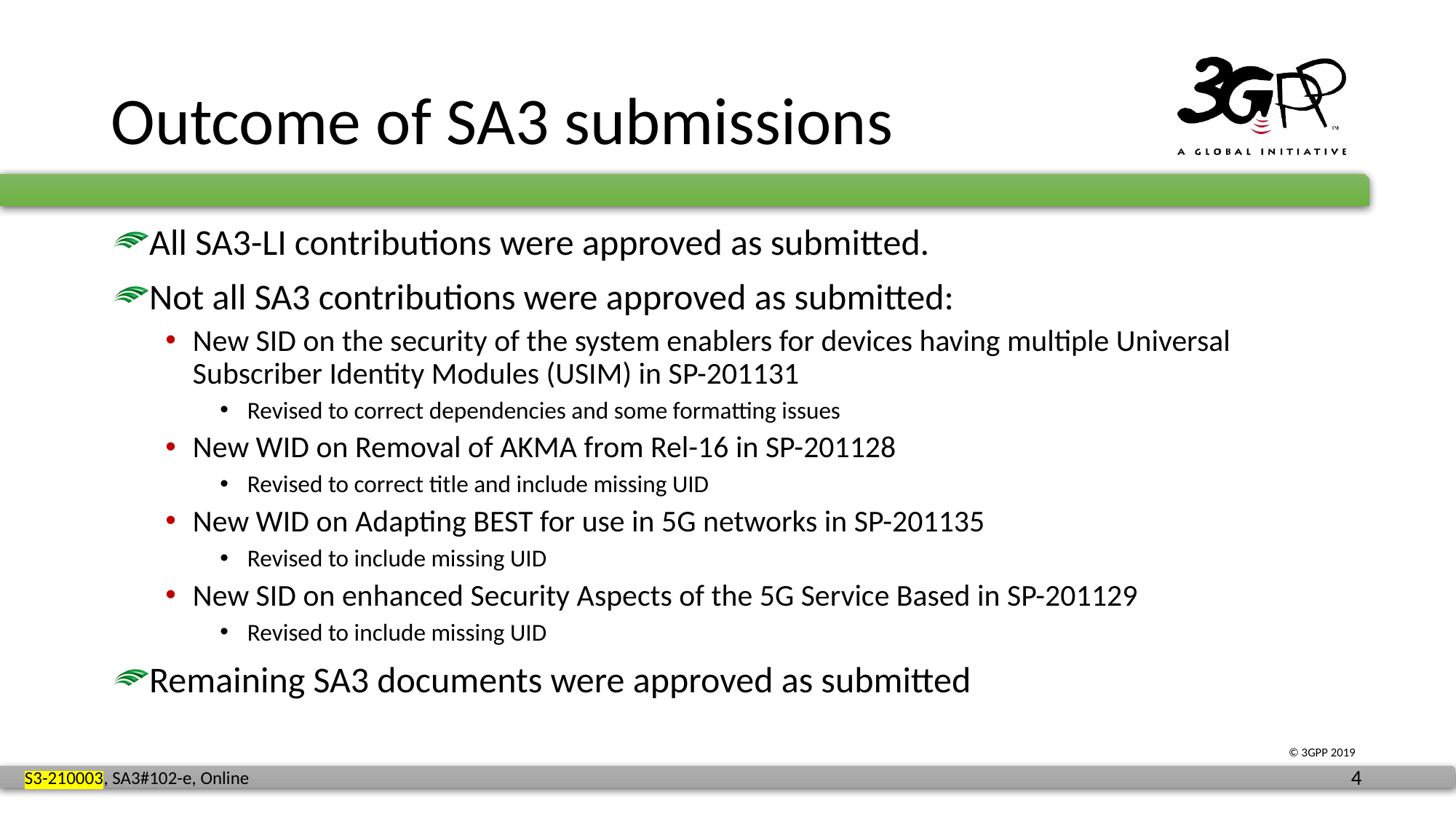

# Outcome of SA3 submissions
All SA3-LI contributions were approved as submitted.
Not all SA3 contributions were approved as submitted:
New SID on the security of the system enablers for devices having multiple Universal Subscriber Identity Modules (USIM) in SP-201131
Revised to correct dependencies and some formatting issues
New WID on Removal of AKMA from Rel-16 in SP-201128
Revised to correct title and include missing UID
New WID on Adapting BEST for use in 5G networks in SP-201135
Revised to include missing UID
New SID on enhanced Security Aspects of the 5G Service Based in SP-201129
Revised to include missing UID
Remaining SA3 documents were approved as submitted